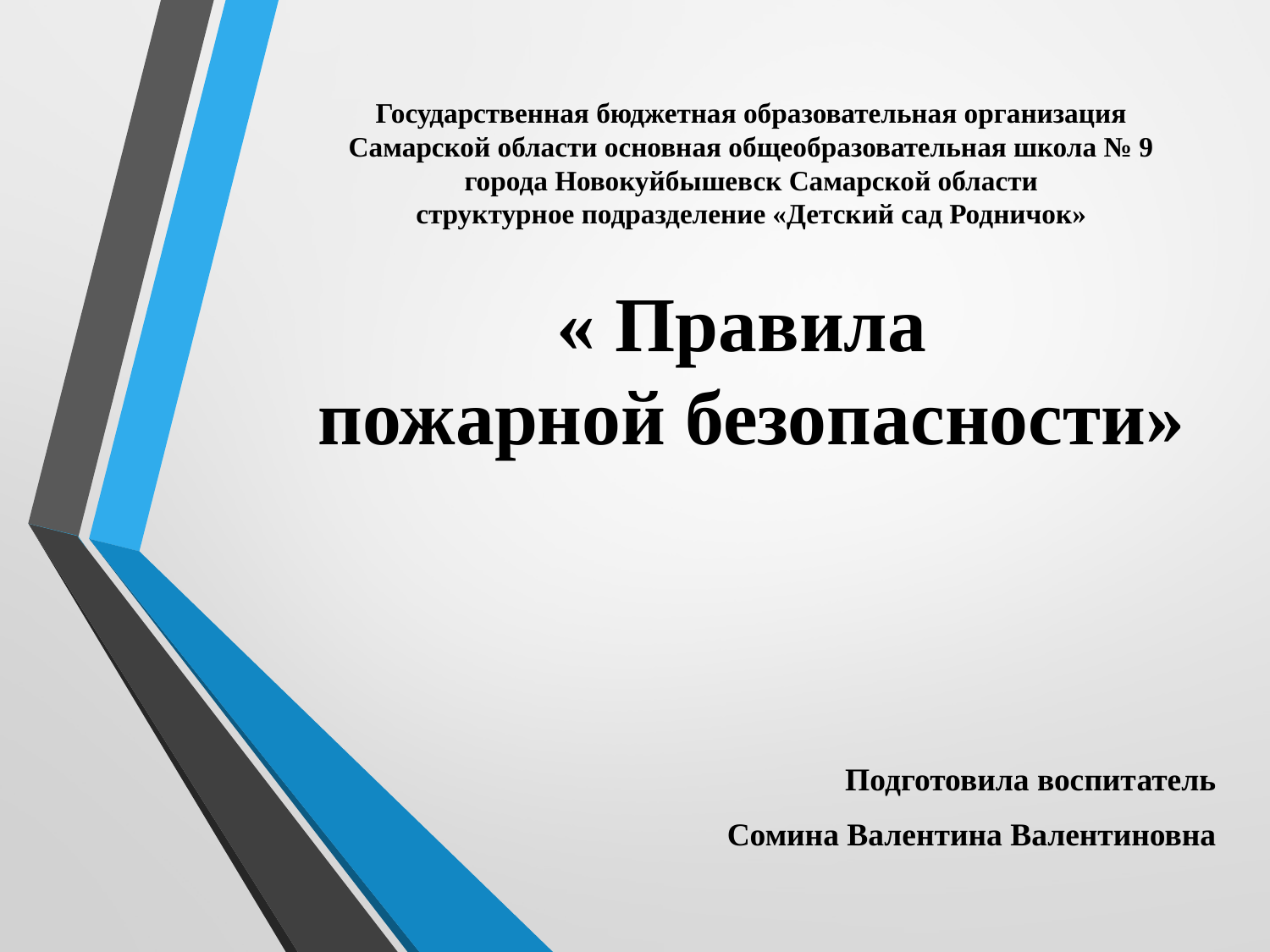

# Государственная бюджетная образовательная организация Самарской области основная общеобразовательная школа № 9 города Новокуйбышевск Самарской области структурное подразделение «Детский сад Родничок» « Правила пожарной безопасности»
Подготовила воспитатель
Сомина Валентина Валентиновна